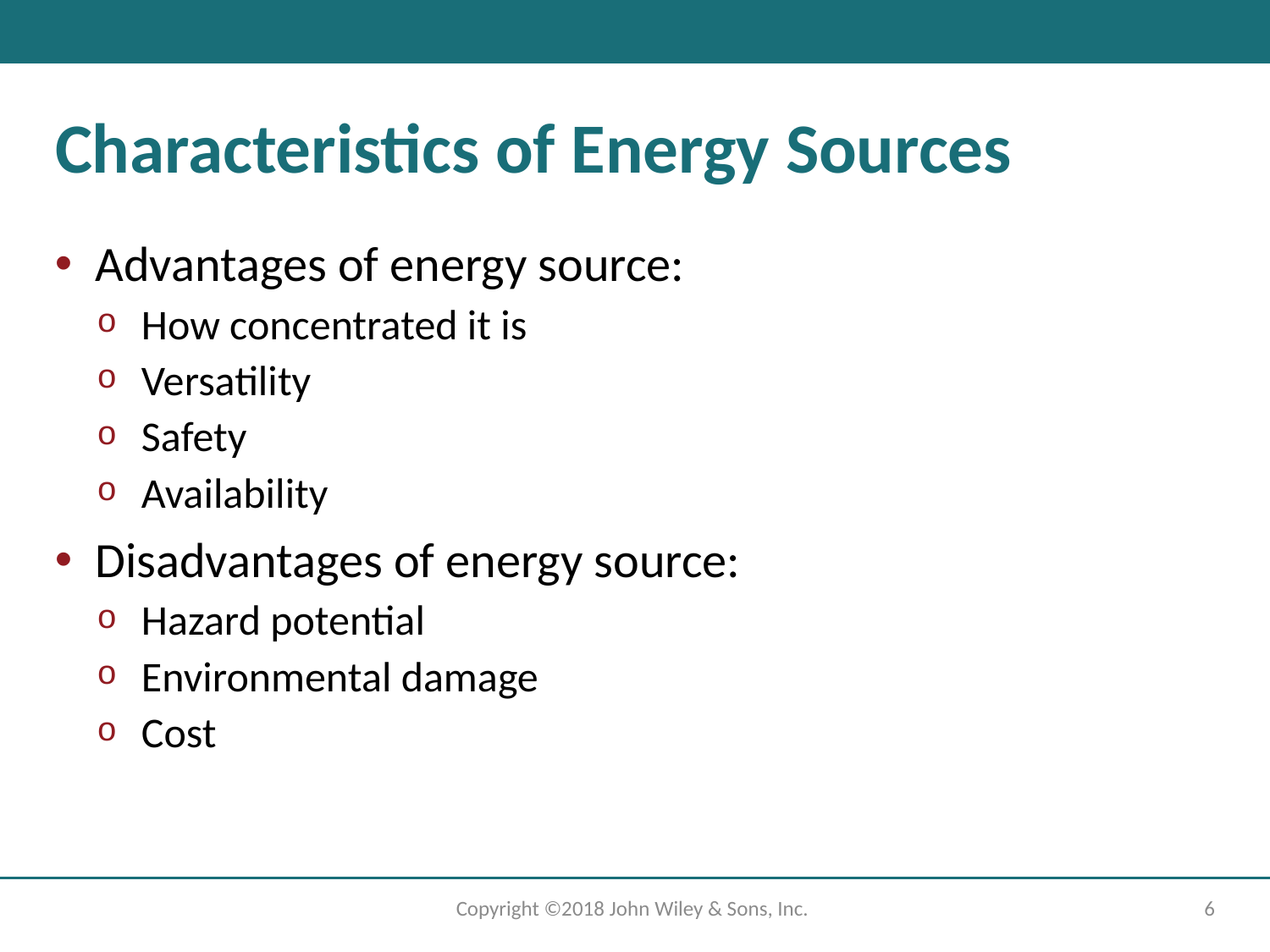

# Characteristics of Energy Sources
Advantages of energy source:
How concentrated it is
Versatility
Safety
Availability
Disadvantages of energy source:
Hazard potential
Environmental damage
Cost
Copyright ©2018 John Wiley & Sons, Inc.
6